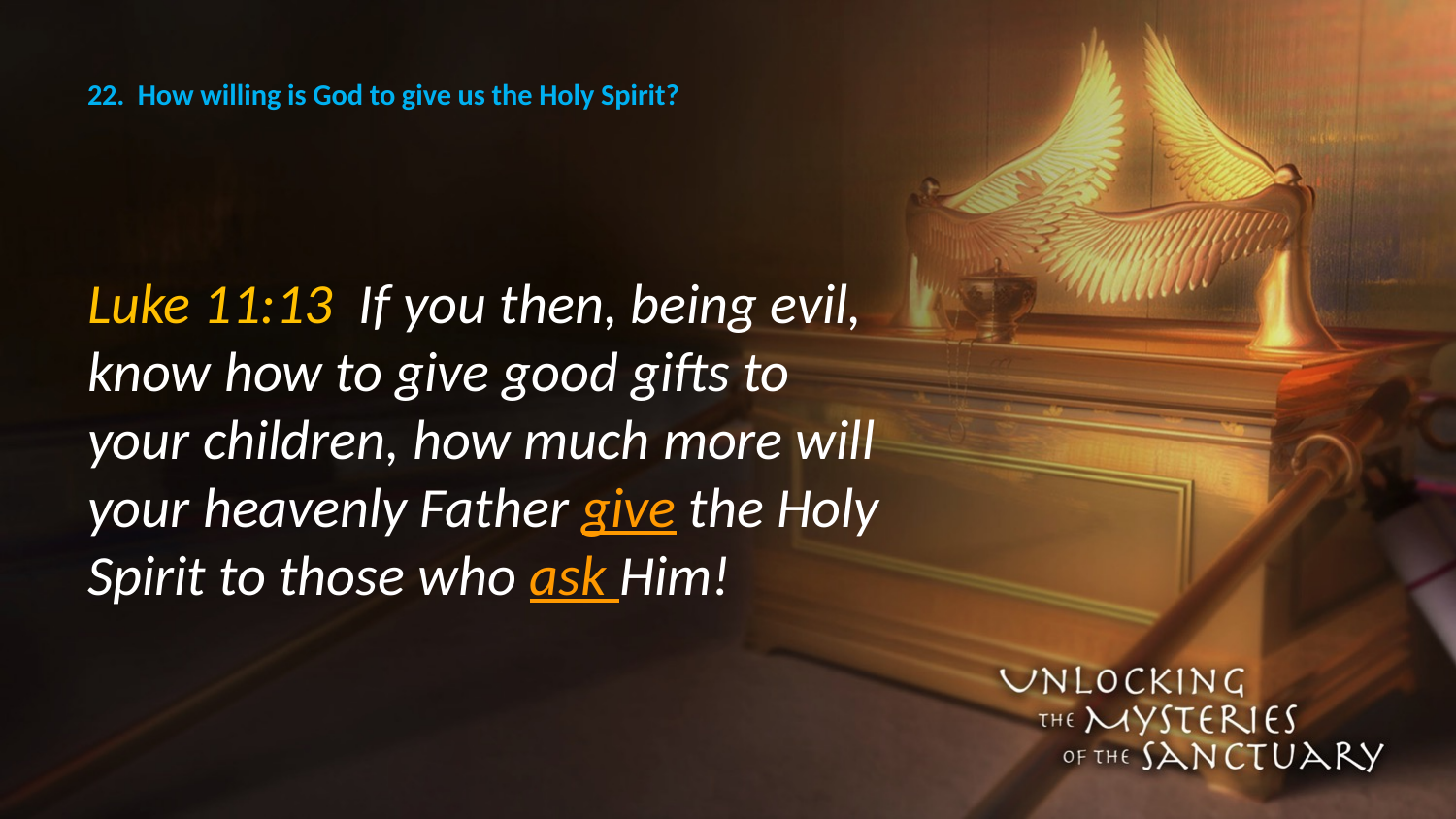

# 22.  How willing is God to give us the Holy Spirit?

Luke 11:13  If you then, being evil, know how to give good gifts to your children, how much more will your heavenly Father give the Holy Spirit to those who ask Him!